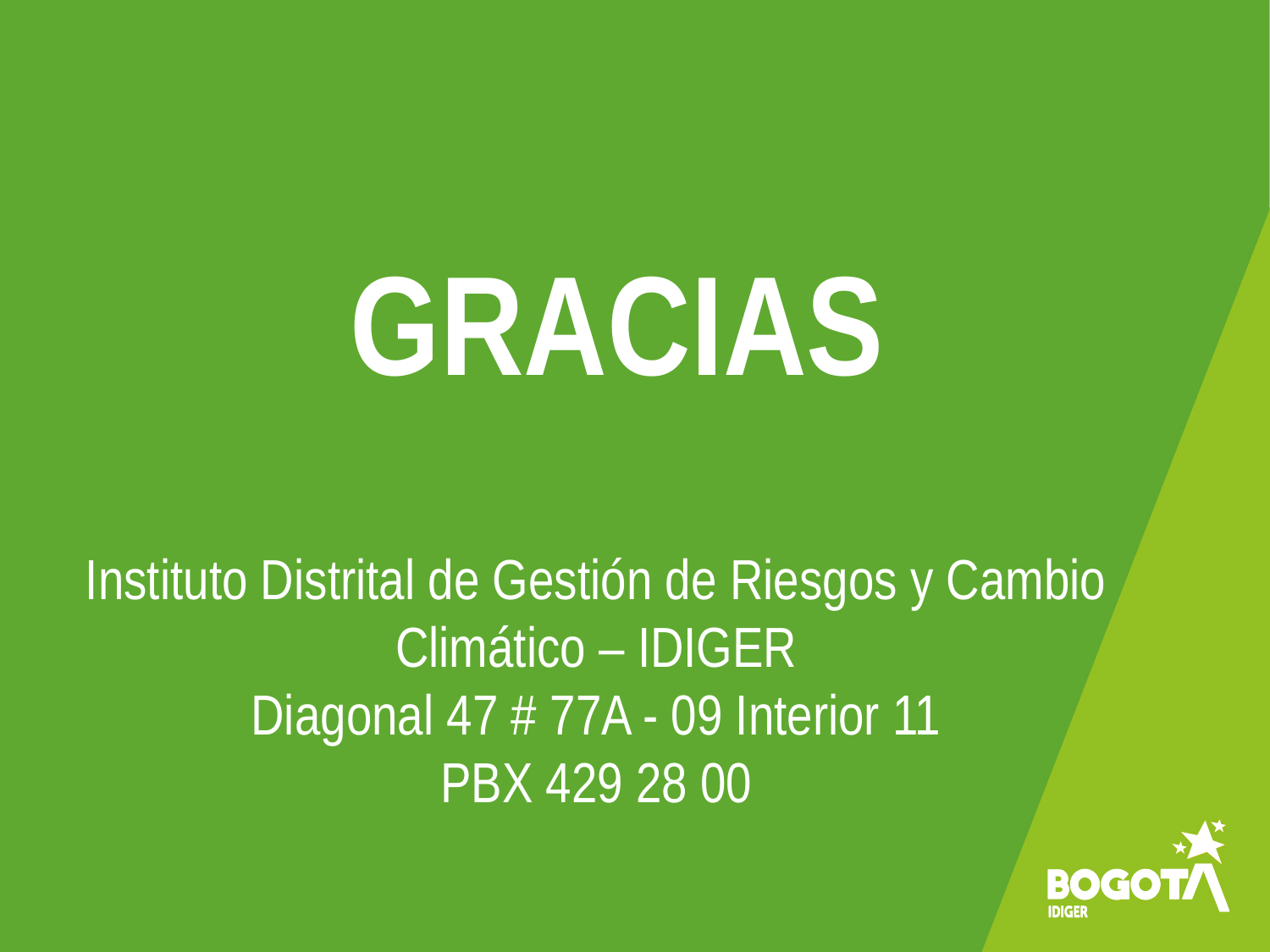

GRACIAS
Instituto Distrital de Gestión de Riesgos y Cambio Climático – IDIGER
Diagonal 47 # 77A - 09 Interior 11
PBX 429 28 00